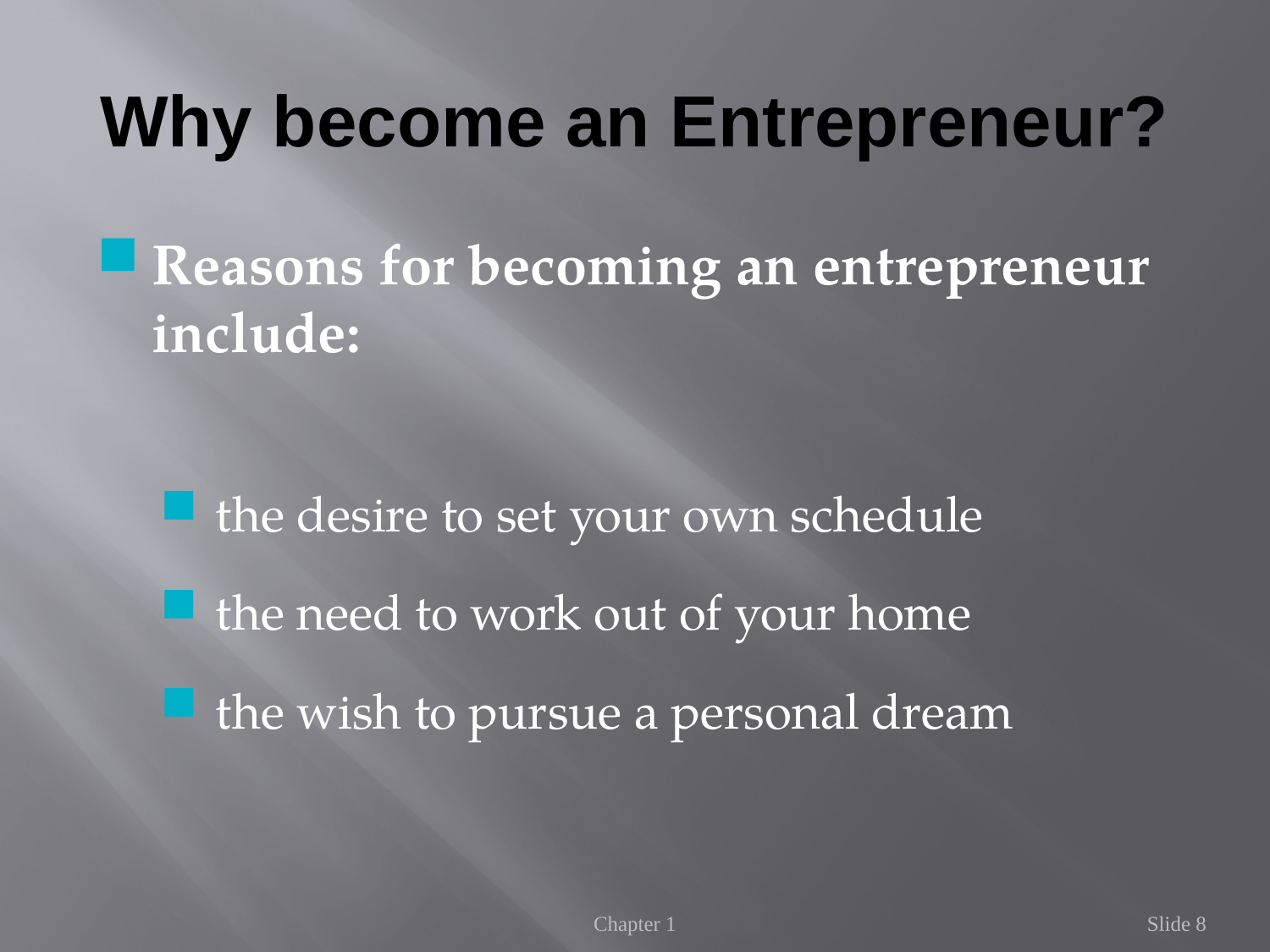

# Why become an Entrepreneur?
Reasons for becoming an entrepreneur include:

the desire to set your own schedule
the need to work out of your home
the wish to pursue a personal dream

Chapter 1
Slide 8